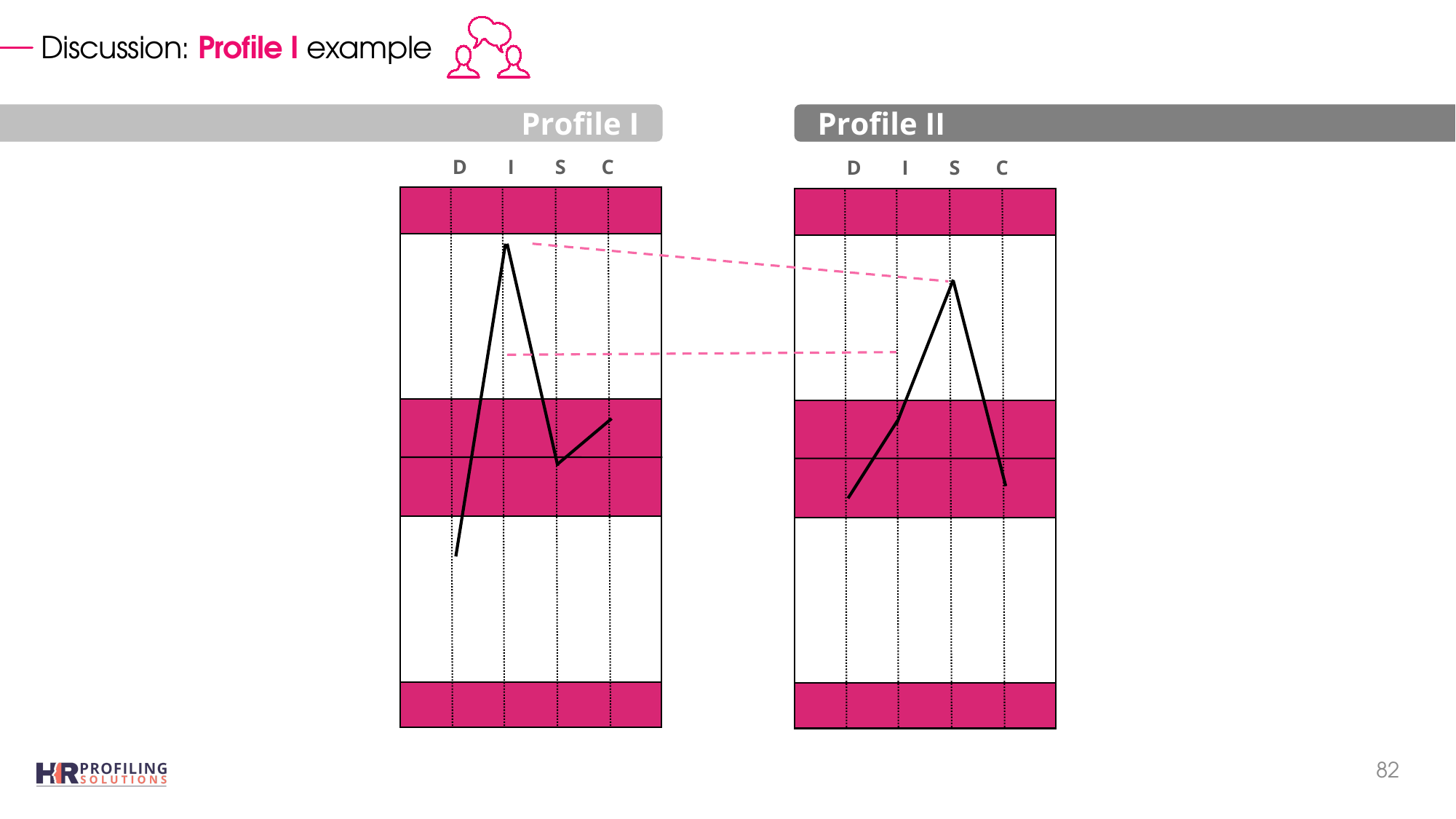

# Discussion: Profile I example
Profile I
Profile II
   D        I        S       C

   D        I        S       C

82